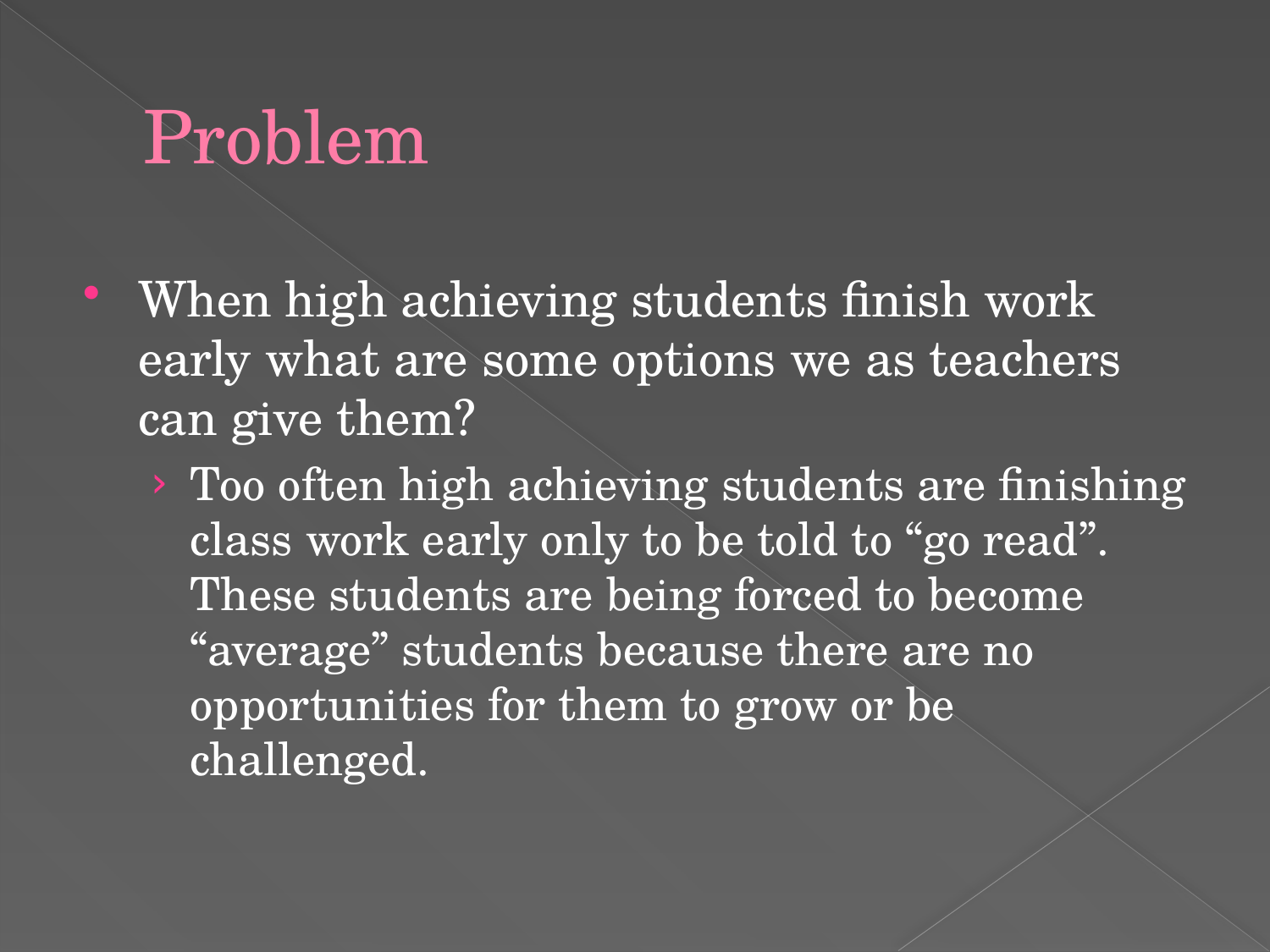

# Problem
When high achieving students finish work early what are some options we as teachers can give them?
Too often high achieving students are finishing class work early only to be told to “go read”. These students are being forced to become “average” students because there are no opportunities for them to grow or be challenged.